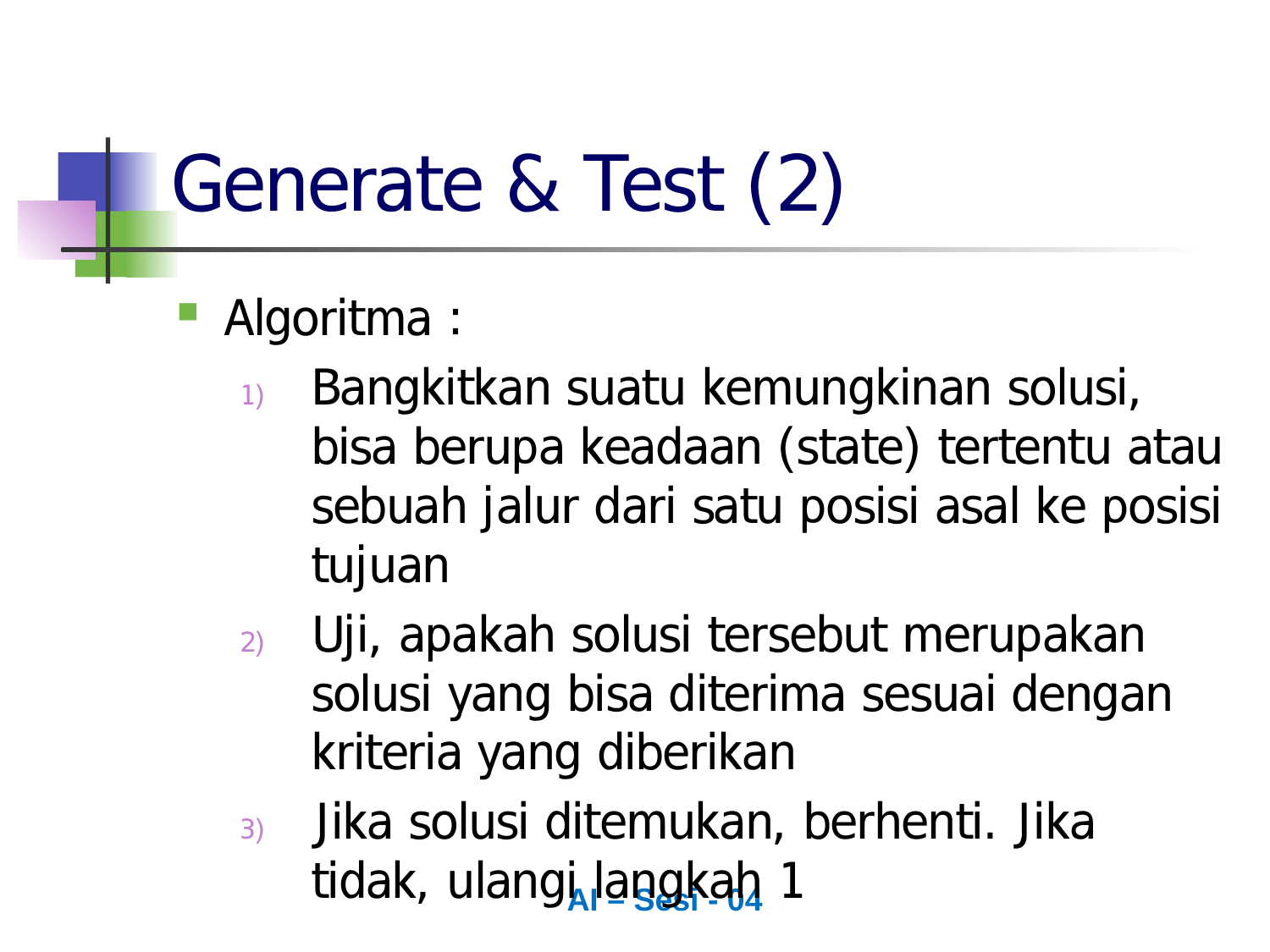

# Generate & Test (2)
Algoritma :
Bangkitkan suatu kemungkinan solusi, bisa berupa keadaan (state) tertentu atau sebuah jalur dari satu posisi asal ke posisi tujuan
Uji, apakah solusi tersebut merupakan solusi yang bisa diterima sesuai dengan kriteria yang diberikan
Jika solusi ditemukan, berhenti. Jika tidak, ulangi langkah 1